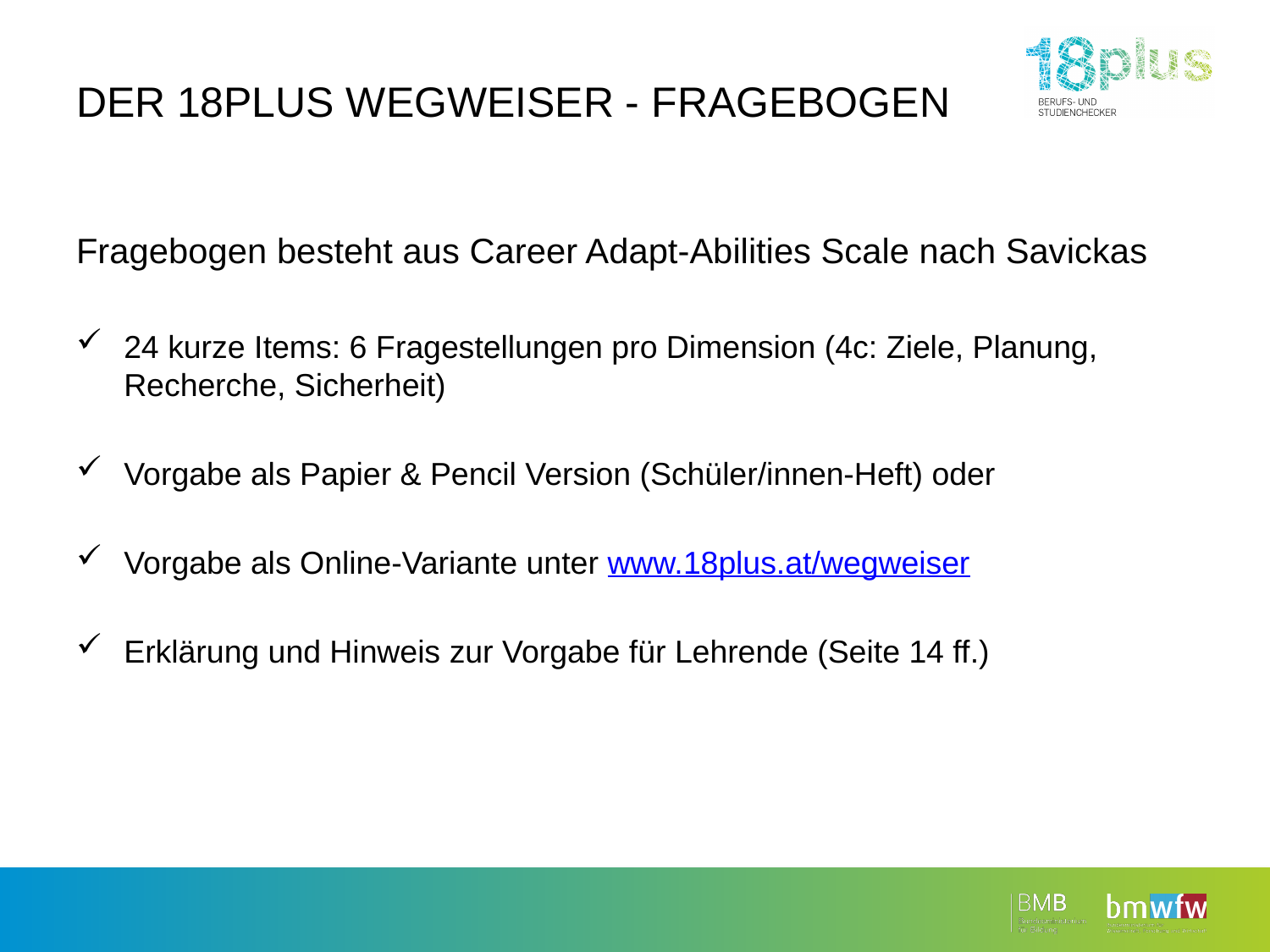

# Der 18plus Wegweiser - Fragebogen
Fragebogen besteht aus Career Adapt-Abilities Scale nach Savickas

24 kurze Items: 6 Fragestellungen pro Dimension (4c: Ziele, Planung, Recherche, Sicherheit)

Vorgabe als Papier & Pencil Version (Schüler/innen-Heft) oder

Vorgabe als Online-Variante unter www.18plus.at/wegweiser

Erklärung und Hinweis zur Vorgabe für Lehrende (Seite 14 ff.)